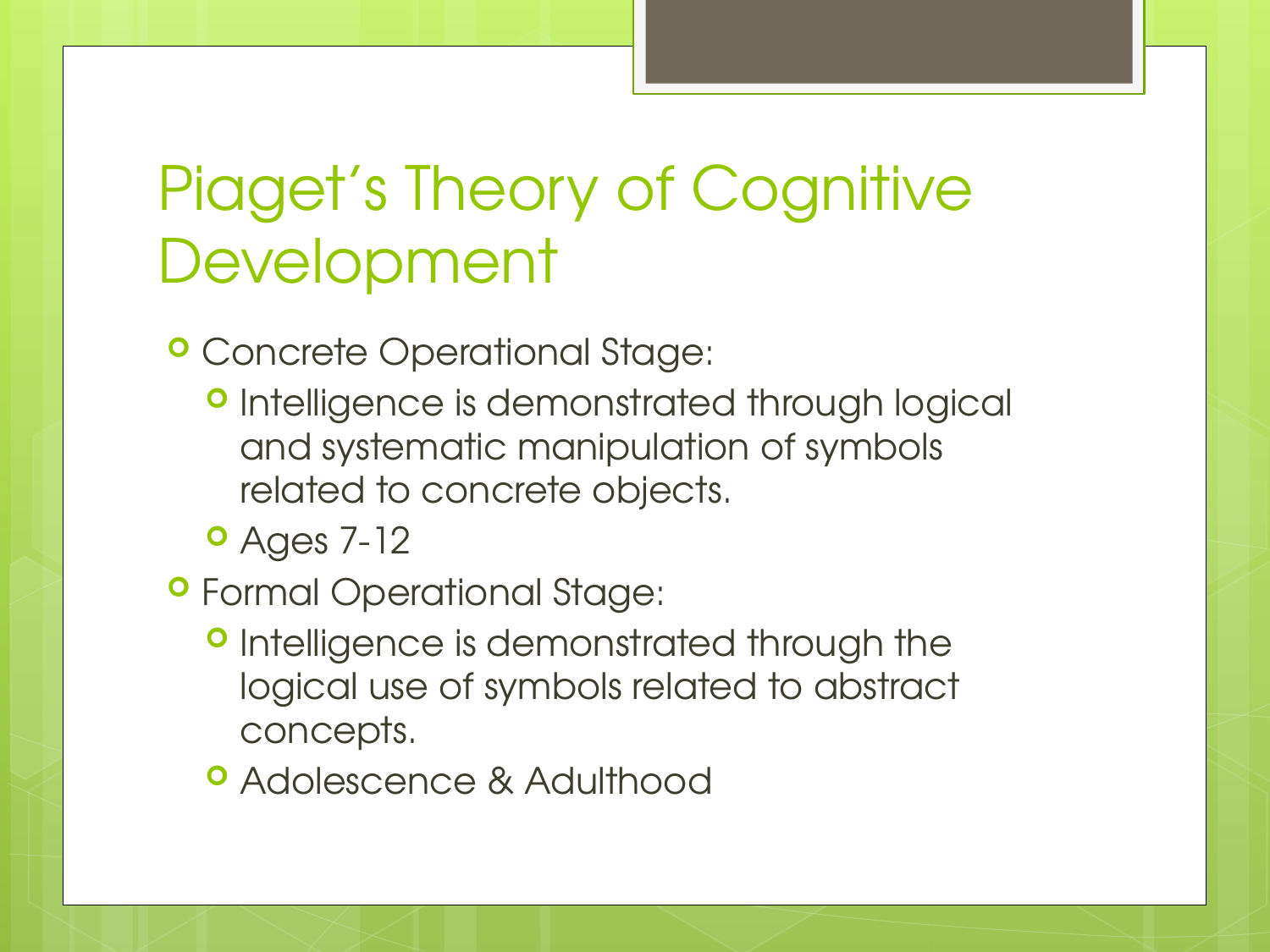

# Piaget’s Theory of Cognitive Development
Concrete Operational Stage:
Intelligence is demonstrated through logical and systematic manipulation of symbols related to concrete objects.
Ages 7-12
Formal Operational Stage:
Intelligence is demonstrated through the logical use of symbols related to abstract concepts.
Adolescence & Adulthood